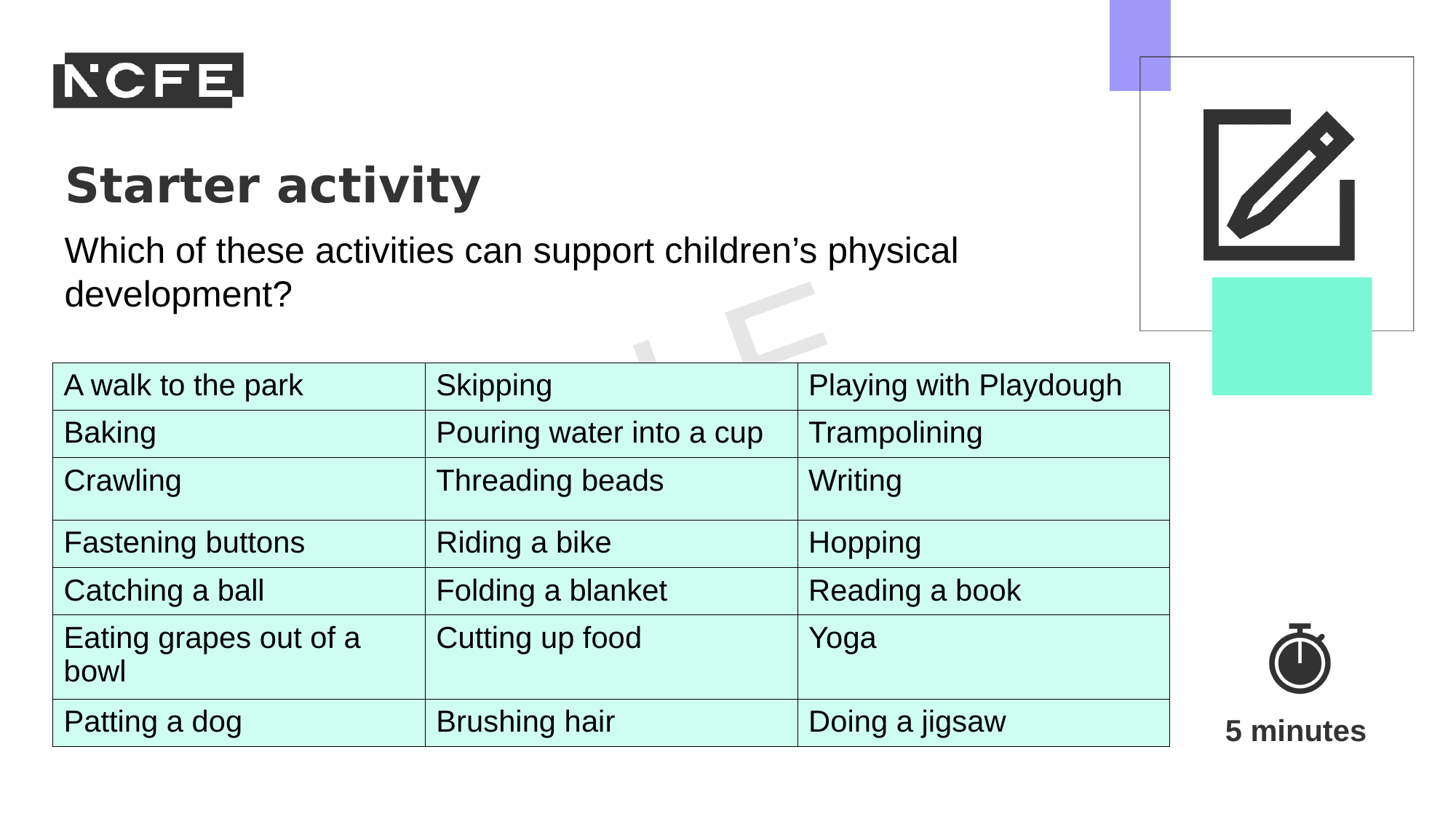

Which of these activities can support children’s physical development?
| A walk to the park | Skipping | Playing with Playdough |
| --- | --- | --- |
| Baking | Pouring water into a cup | Trampolining |
| Crawling | Threading beads | Writing |
| Fastening buttons | Riding a bike | Hopping |
| Catching a ball | Folding a blanket | Reading a book |
| Eating grapes out of a bowl | Cutting up food | Yoga |
| Patting a dog | Brushing hair | Doing a jigsaw |
 5 minutes